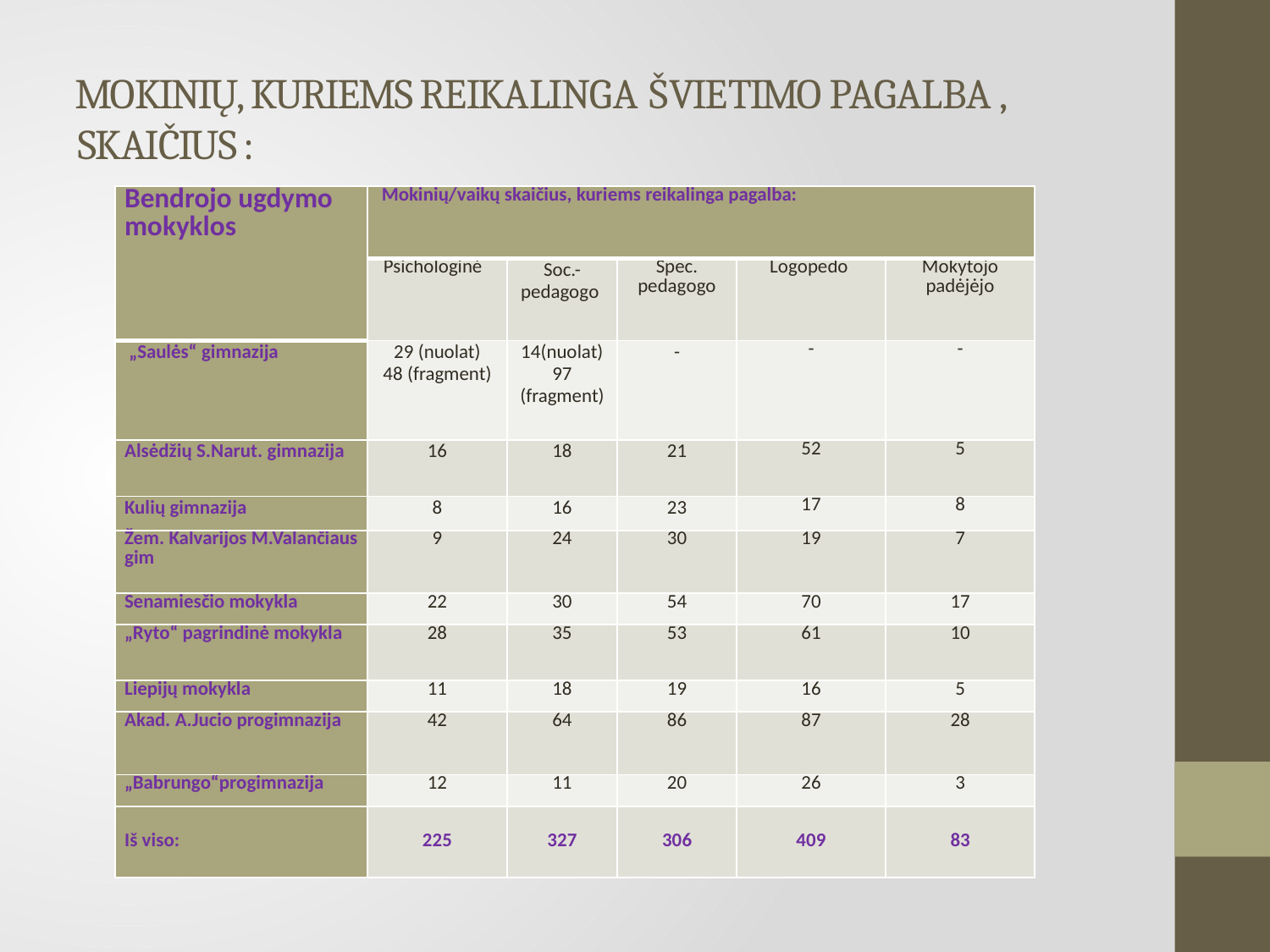

# MOKINIŲ, KURIEMS REIKALINGA ŠVIETIMO PAGALBA , SKAIČIUS :
| Bendrojo ugdymo mokyklos | Mokinių/vaikų skaičius, kuriems reikalinga pagalba: |  |  |  |  |
| --- | --- | --- | --- | --- | --- |
|  | Psichologinė | Soc.-pedagogo | Spec. pedagogo | Logopedo | Mokytojo padėjėjo |
| „Saulės“ gimnazija | 29 (nuolat) 48 (fragment) | 14(nuolat) 97 (fragment) | - | - | - |
| Alsėdžių S.Narut. gimnazija | 16 | 18 | 21 | 52 | 5 |
| Kulių gimnazija | 8 | 16 | 23 | 17 | 8 |
| Žem. Kalvarijos M.Valančiaus gim | 9 | 24 | 30 | 19 | 7 |
| Senamiesčio mokykla | 22 | 30 | 54 | 70 | 17 |
| „Ryto“ pagrindinė mokykla | 28 | 35 | 53 | 61 | 10 |
| Liepijų mokykla | 11 | 18 | 19 | 16 | 5 |
| Akad. A.Jucio progimnazija | 42 | 64 | 86 | 87 | 28 |
| „Babrungo“progimnazija | 12 | 11 | 20 | 26 | 3 |
| Iš viso: | 225 | 327 | 306 | 409 | 83 |